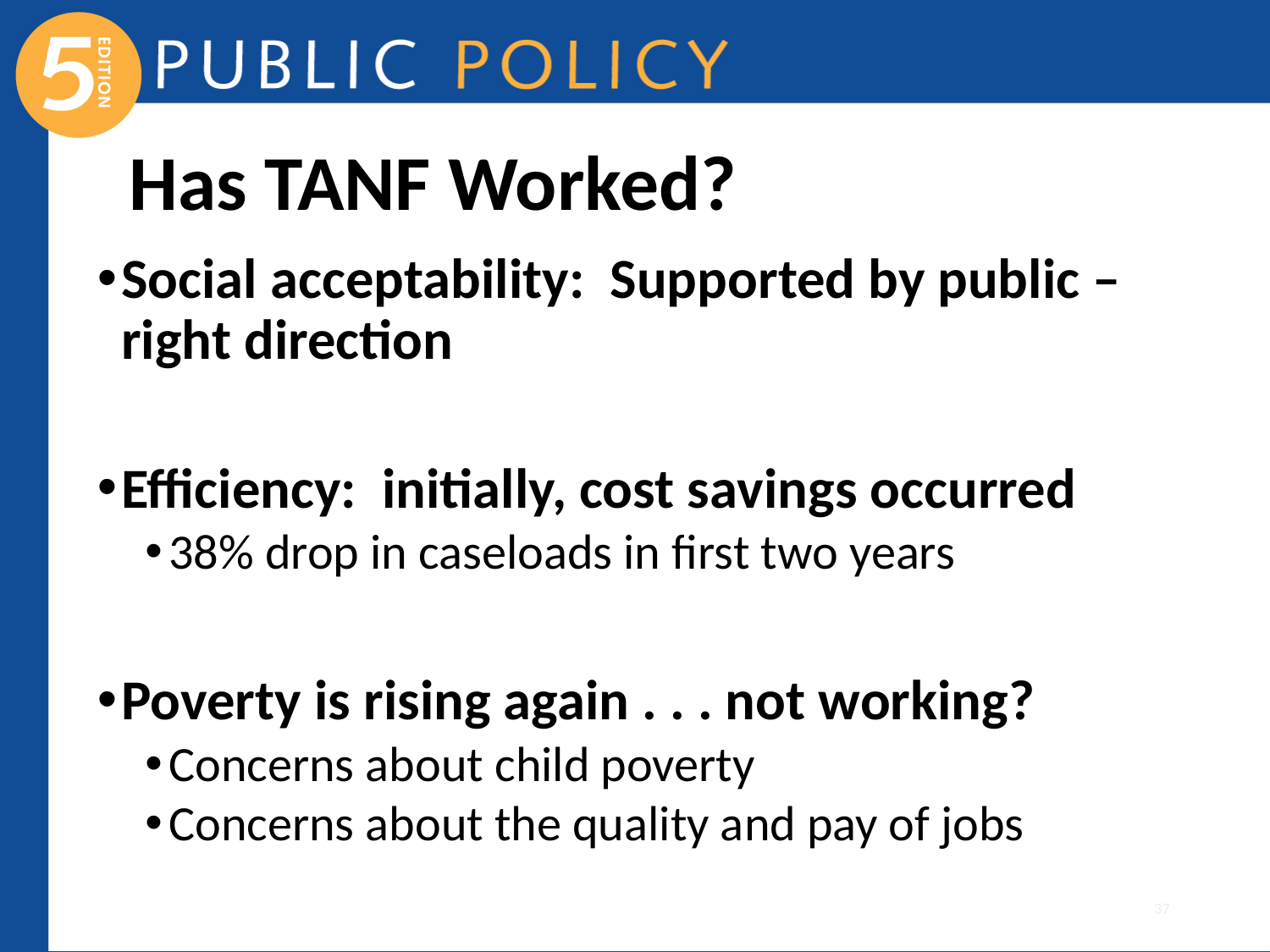

# Has TANF Worked?
Social acceptability:  Supported by public – right direction

Efficiency:  initially, cost savings occurred
38% drop in caseloads in first two years

Poverty is rising again . . . not working?
Concerns about child poverty
Concerns about the quality and pay of jobs
37